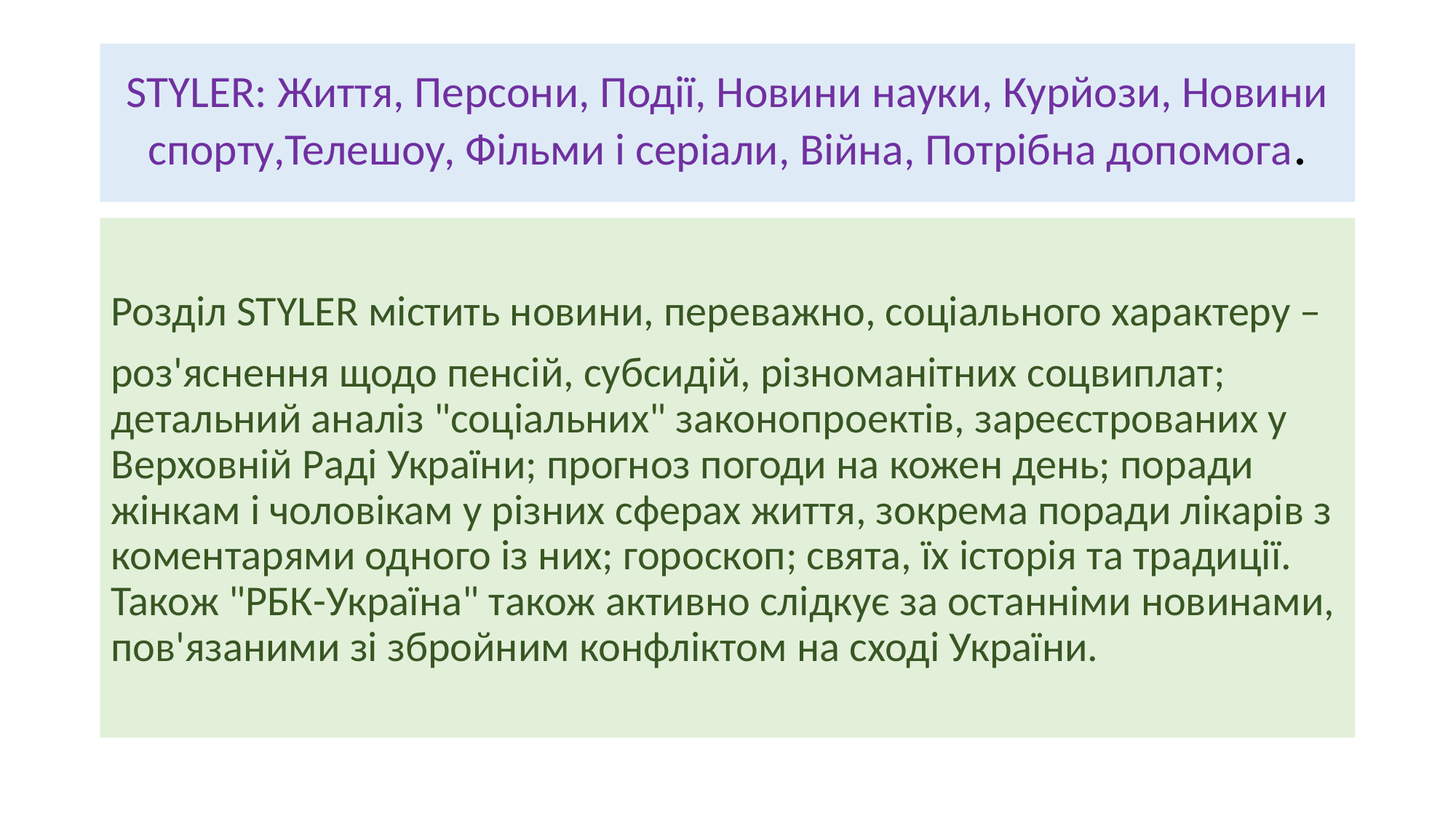

# STYLER: Життя, Персони, Події, Новини науки, Курйози, Новини спорту,Телешоу, Фільми і серіали, Війна, Потрібна допомога.

Розділ STYLER містить новини, переважно, соціального характеру –
роз'яснення щодо пенсій, субсидій, різноманітних соцвиплат; детальний аналіз "соціальних" законопроектів, зареєстрованих у Верховній Раді України; прогноз погоди на кожен день; поради жінкам і чоловікам у різних сферах життя, зокрема поради лікарів з коментарями одного із них; гороскоп; свята, їх історія та традиції. Також "РБК-Україна" також активно слідкує за останніми новинами, пов'язаними зі збройним конфліктом на сході України.